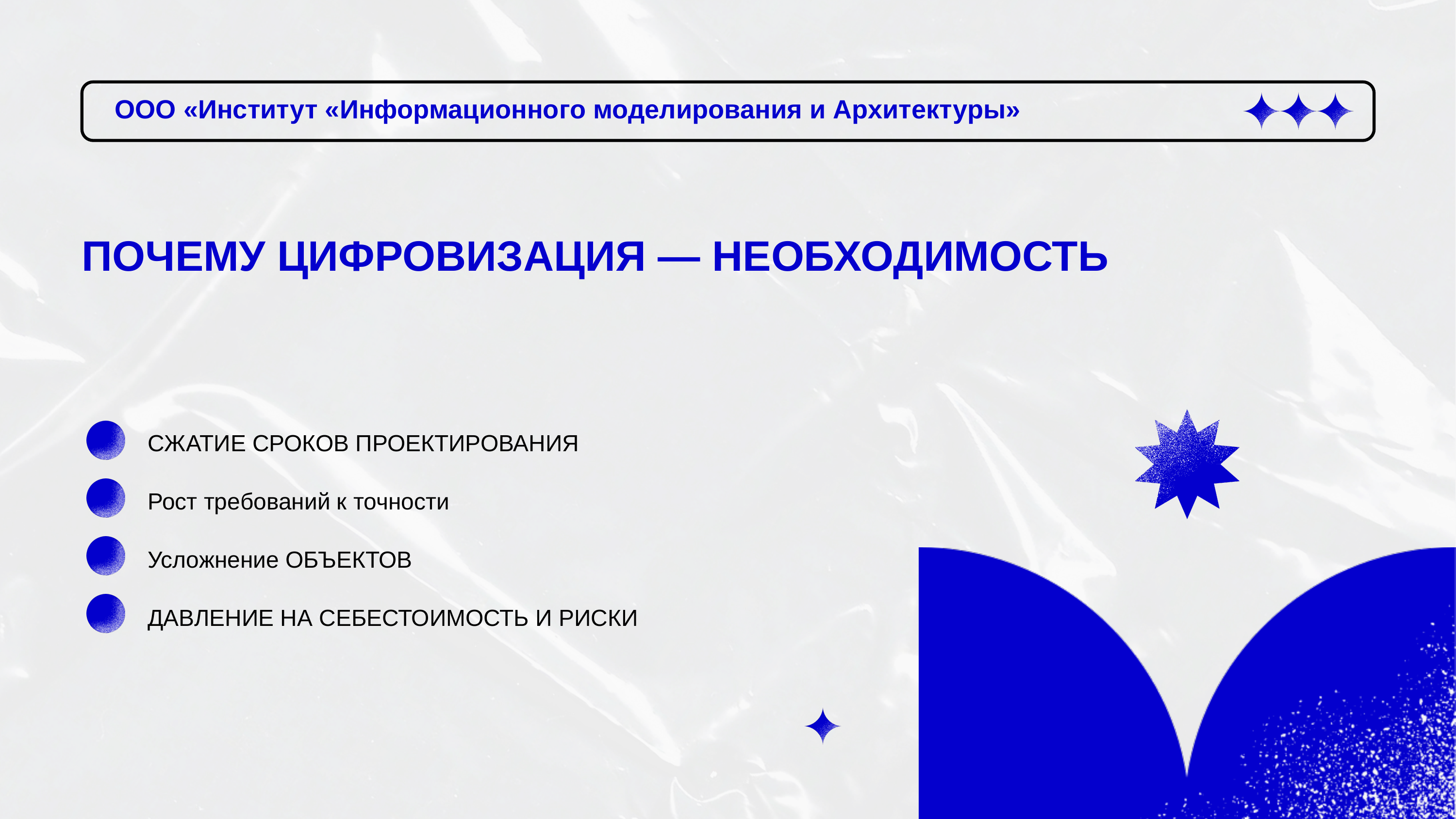

ООО «Институт «Информационного моделирования и Архитектуры»
ПОЧЕМУ ЦИФРОВИЗАЦИЯ — НЕОБХОДИМОСТЬ
СЖАТИЕ СРОКОВ ПРОЕКТИРОВАНИЯ
Рост требований к точности
Усложнение ОБЪЕКТОВ
ДАВЛЕНИЕ НА СЕБЕСТОИМОСТЬ И РИСКИ